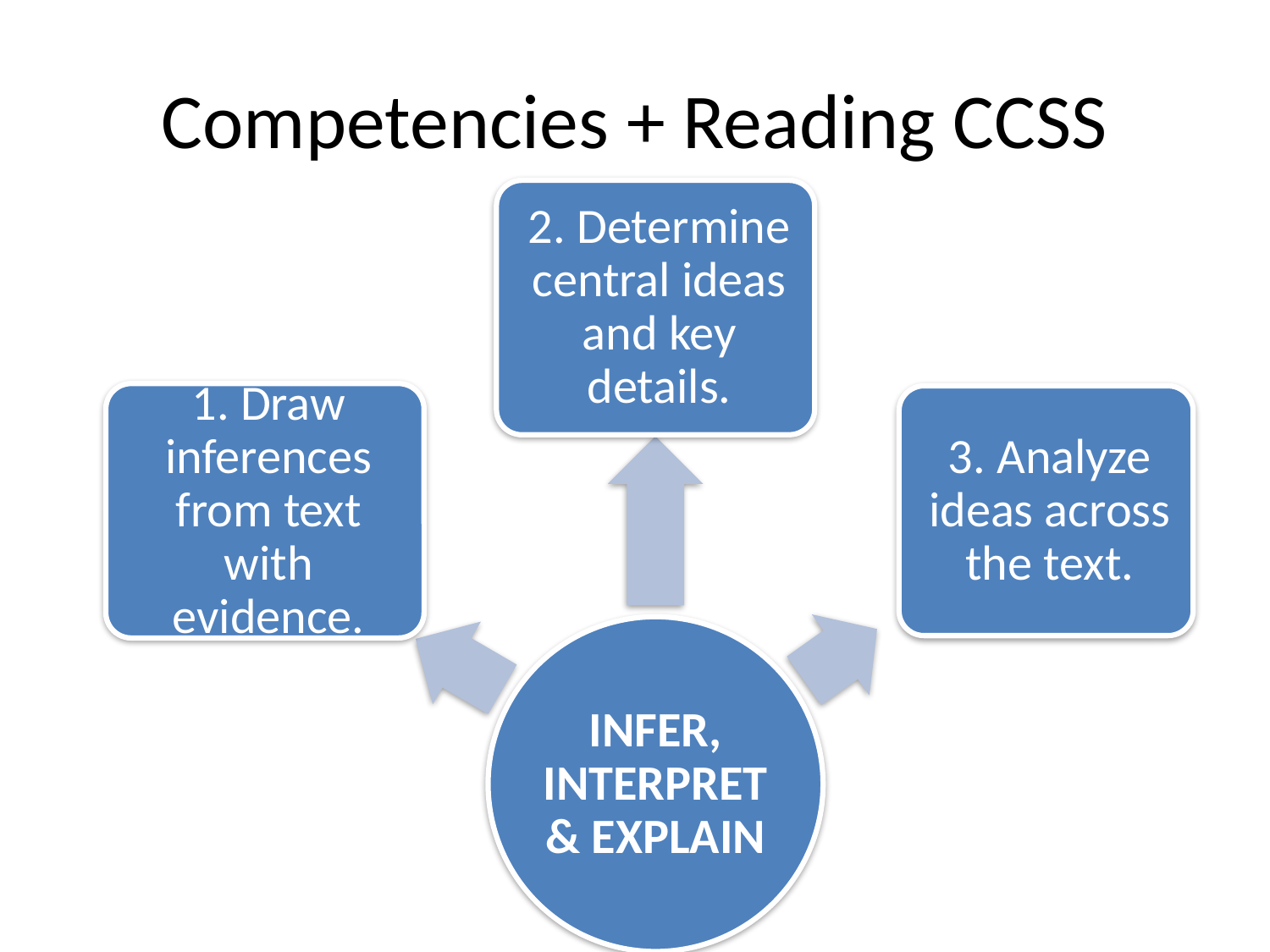

# Competencies + Reading CCSS
INFER, INTERPRET & EXPLAIN
1. Draw inferences from text with evidence.
2. Determine central ideas and key details.
3. Analyze ideas across the text.